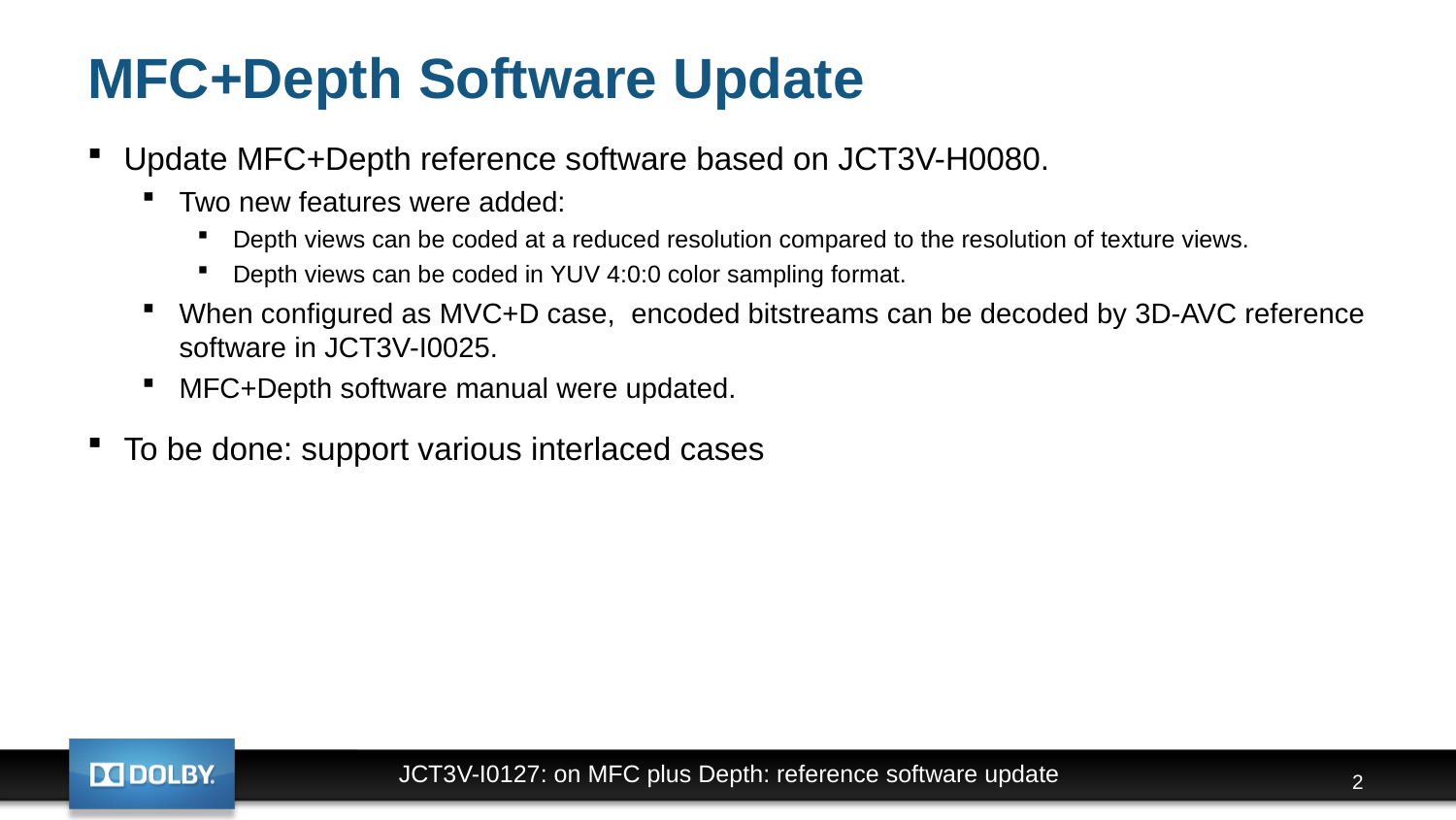

# MFC+Depth Software Update
Update MFC+Depth reference software based on JCT3V-H0080.
Two new features were added:
Depth views can be coded at a reduced resolution compared to the resolution of texture views.
Depth views can be coded in YUV 4:0:0 color sampling format.
When configured as MVC+D case,  encoded bitstreams can be decoded by 3D-AVC reference software in JCT3V-I0025.
MFC+Depth software manual were updated.
To be done: support various interlaced cases
2